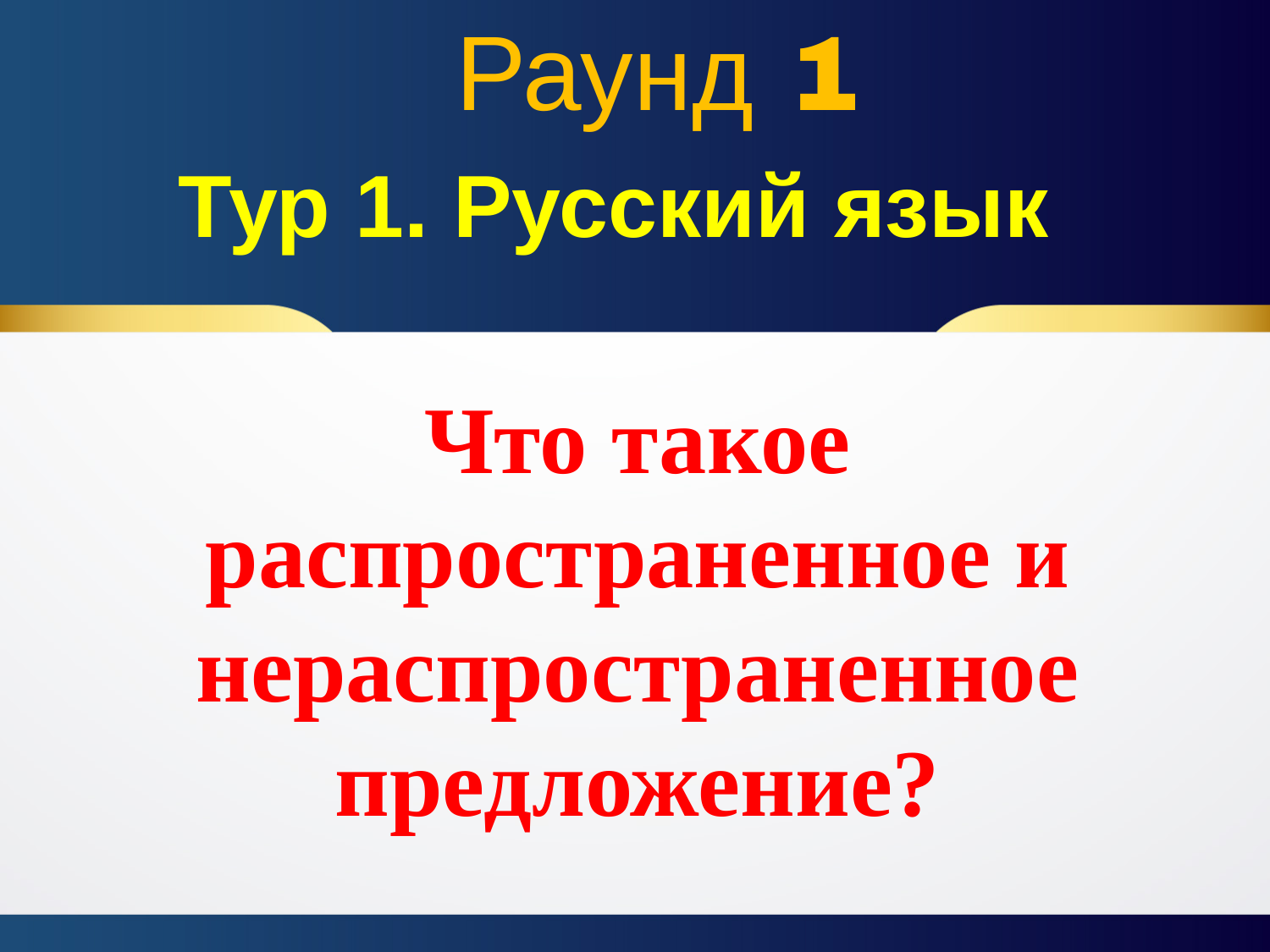

# Раунд 1
Тур 1. Русский язык
Что такое распространенное и нераспространенное предложение?